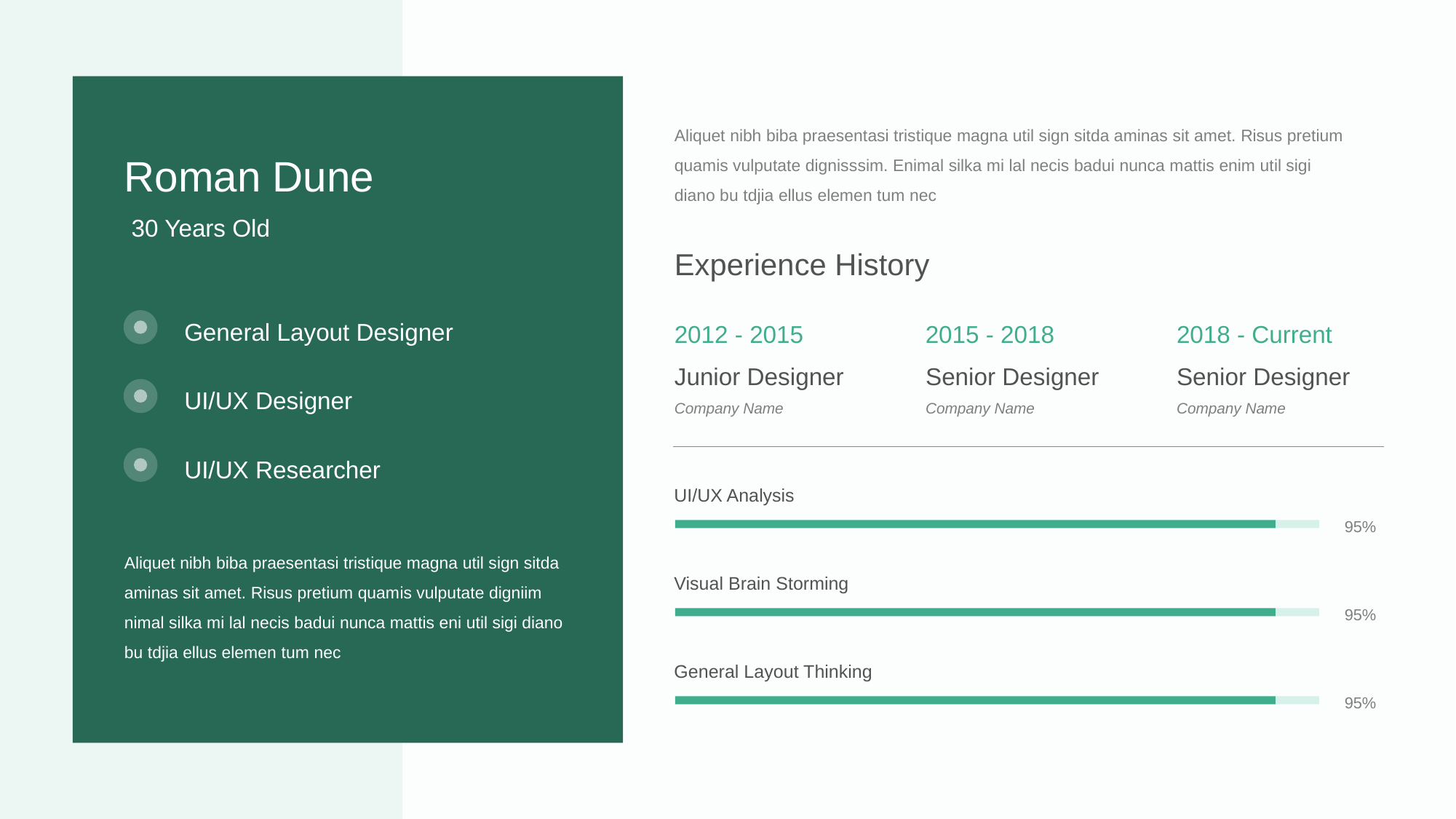

Aliquet nibh biba praesentasi tristique magna util sign sitda aminas sit amet. Risus pretium quamis vulputate dignisssim. Enimal silka mi lal necis badui nunca mattis enim util sigi diano bu tdjia ellus elemen tum nec
Roman Dune
30 Years Old
Experience History
General Layout Designer

2012 - 2015
2015 - 2018
2018 - Current
Junior Designer
Senior Designer
Senior Designer
UI/UX Designer

Company Name
Company Name
Company Name
UI/UX Researcher

UI/UX Analysis
95%

Aliquet nibh biba praesentasi tristique magna util sign sitda aminas sit amet. Risus pretium quamis vulputate digniim nimal silka mi lal necis badui nunca mattis eni util sigi diano bu tdjia ellus elemen tum nec
Visual Brain Storming
95%

General Layout Thinking
95%